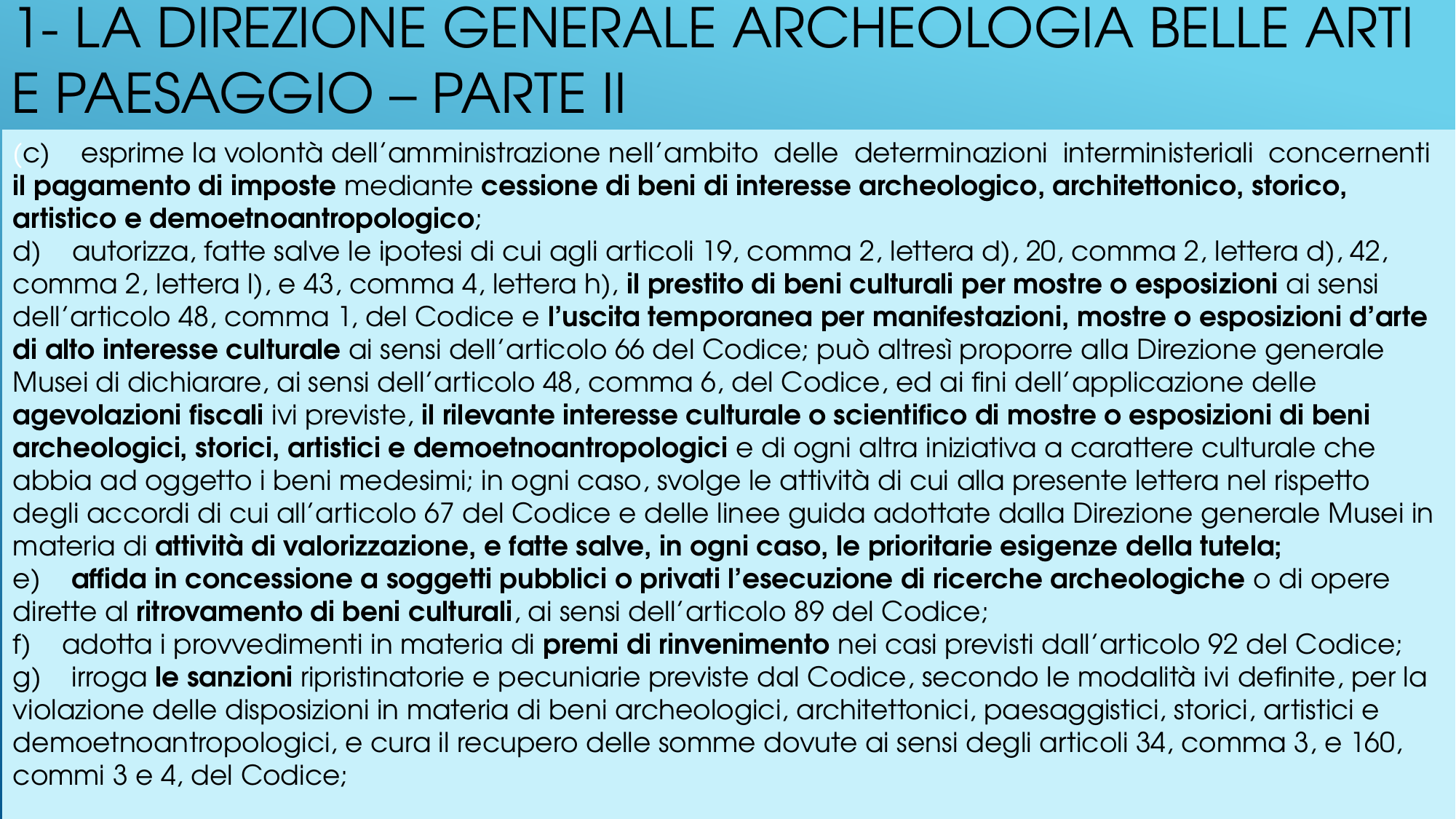

# 1- LA DIREZIONE GENERALE ARCHEOLOGIA BELLE ARTI E PAESAGGIO – parte II
(c)    esprime la volontà dell’amministrazione nell’ambito  delle  determinazioni  interministeriali  concernenti il pagamento di imposte mediante cessione di beni di interesse archeologico, architettonico, storico, artistico e demoetnoantropologico;
d)    autorizza, fatte salve le ipotesi di cui agli articoli 19, comma 2, lettera d), 20, comma 2, lettera d), 42, comma 2, lettera l), e 43, comma 4, lettera h), il prestito di beni culturali per mostre o esposizioni ai sensi dell’articolo 48, comma 1, del Codice e l’uscita temporanea per manifestazioni, mostre o esposizioni d’arte di alto interesse culturale ai sensi dell’articolo 66 del Codice; può altresì proporre alla Direzione generale Musei di dichiarare, ai sensi dell’articolo 48, comma 6, del Codice, ed ai fini dell’applicazione delle agevolazioni fiscali ivi previste, il rilevante interesse culturale o scientifico di mostre o esposizioni di beni archeologici, storici, artistici e demoetnoantropologici e di ogni altra iniziativa a carattere culturale che abbia ad oggetto i beni medesimi; in ogni caso, svolge le attività di cui alla presente lettera nel rispetto degli accordi di cui all’articolo 67 del Codice e delle linee guida adottate dalla Direzione generale Musei in materia di attività di valorizzazione, e fatte salve, in ogni caso, le prioritarie esigenze della tutela;
e)    affida in concessione a soggetti pubblici o privati l’esecuzione di ricerche archeologiche o di opere dirette al ritrovamento di beni culturali, ai sensi dell’articolo 89 del Codice;
f)    adotta i provvedimenti in materia di premi di rinvenimento nei casi previsti dall’articolo 92 del Codice;
g)    irroga le sanzioni ripristinatorie e pecuniarie previste dal Codice, secondo le modalità ivi definite, per la violazione delle disposizioni in materia di beni archeologici, architettonici, paesaggistici, storici, artistici e demoetnoantropologici, e cura il recupero delle somme dovute ai sensi degli articoli 34, comma 3, e 160, commi 3 e 4, del Codice;